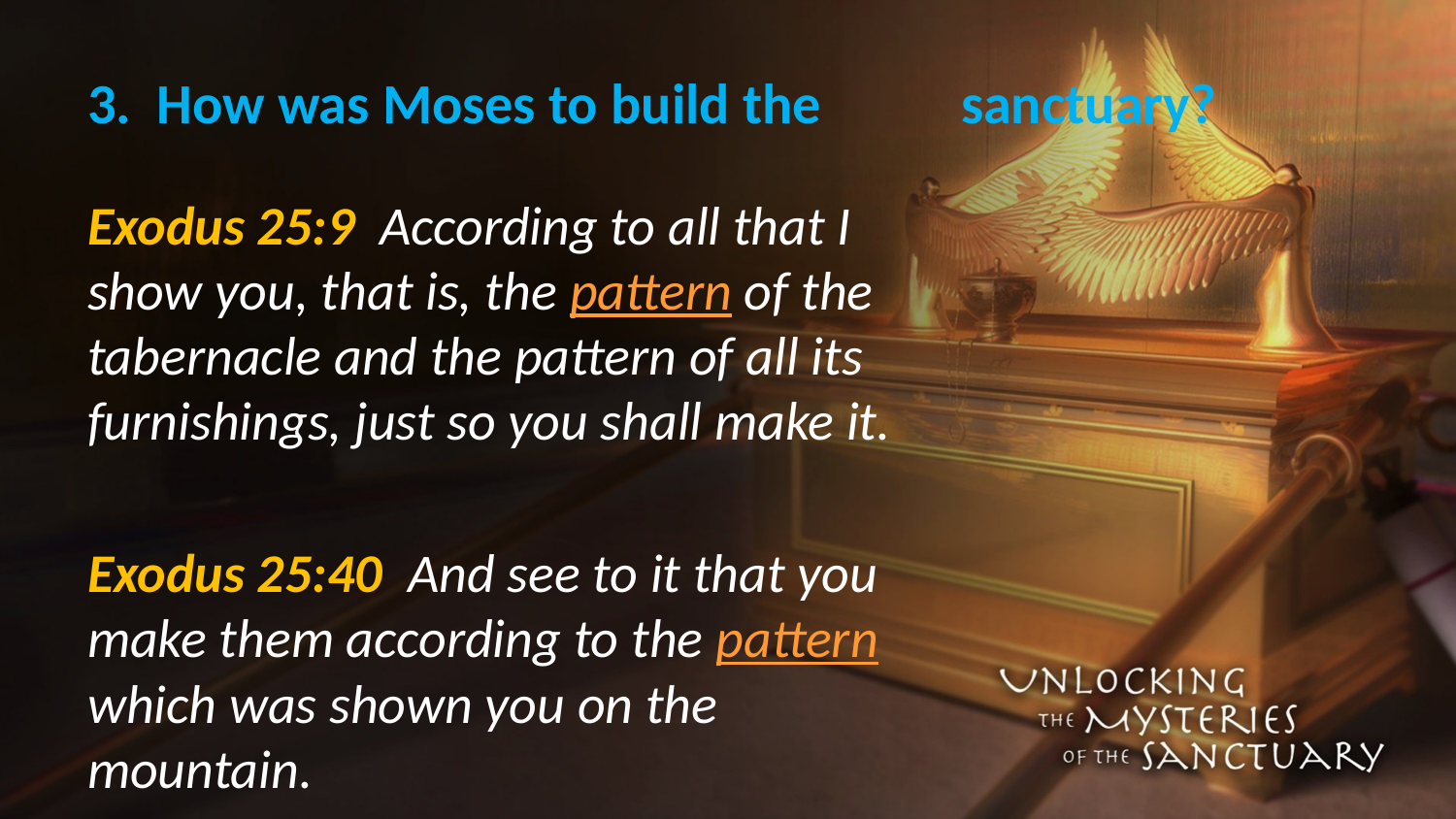

# 3.  How was Moses to build the 	sanctuary?
Exodus 25:9  According to all that I show you, that is, the pattern of the tabernacle and the pattern of all its furnishings, just so you shall make it.

Exodus 25:40  And see to it that you make them according to the pattern which was shown you on the mountain.